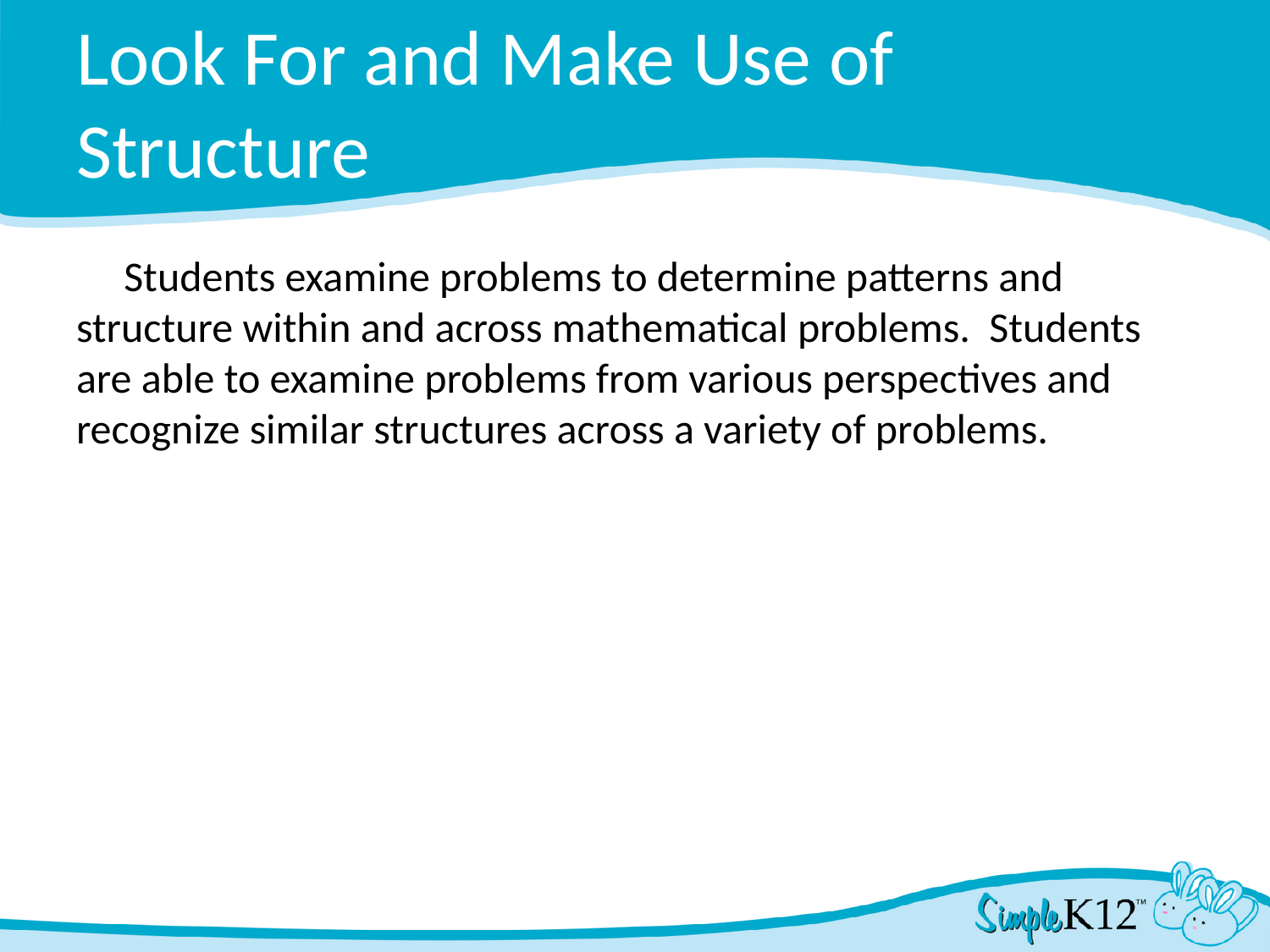

# Look For and Make Use of Structure
Students examine problems to determine patterns and structure within and across mathematical problems.  Students are able to examine problems from various perspectives and recognize similar structures across a variety of problems.